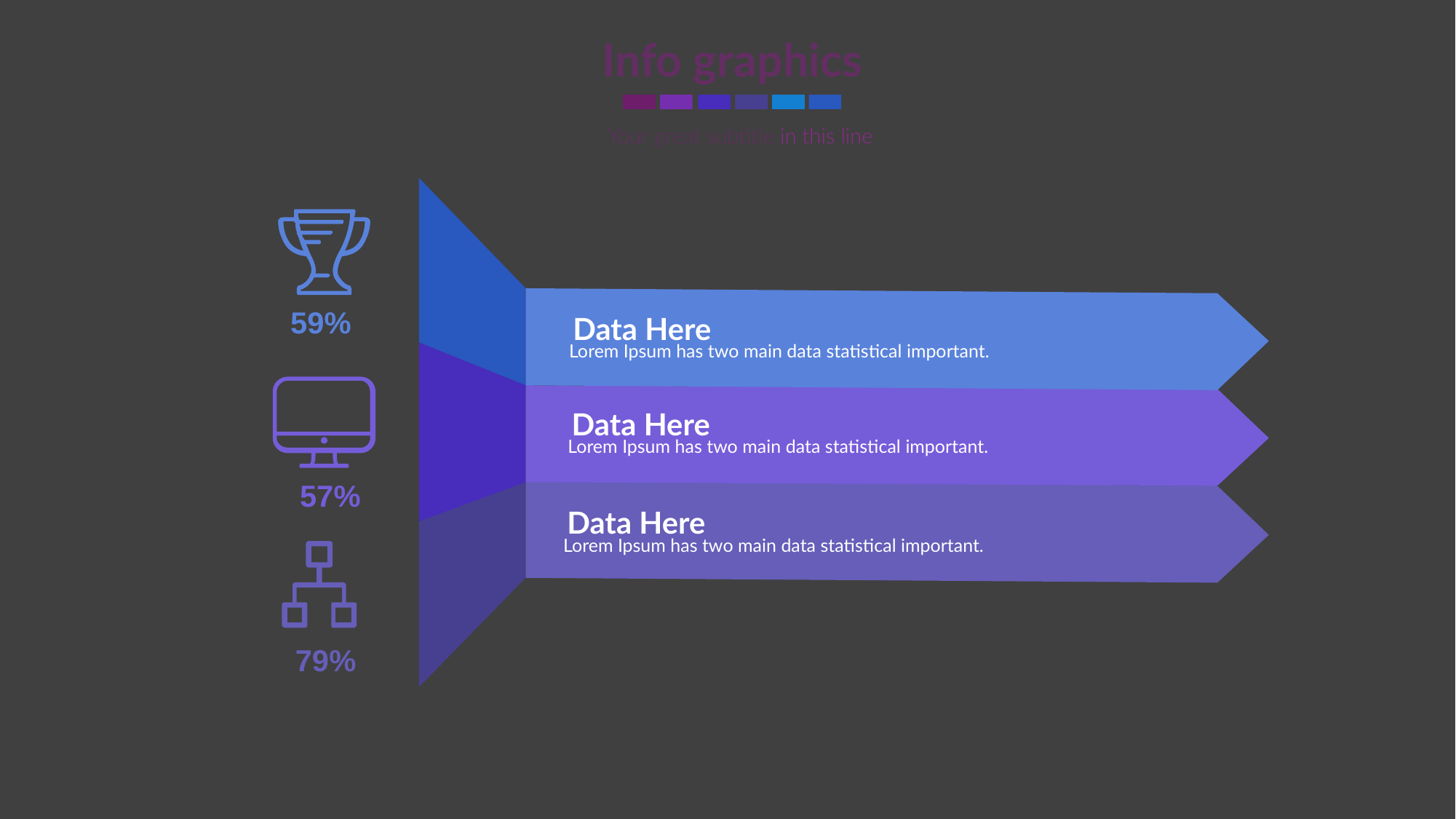

Info graphics
Your great subtitle in this line

59%
Data Here
Lorem Ipsum has two main data statistical important.

Data Here
Lorem Ipsum has two main data statistical important.
57%
Data Here
Lorem Ipsum has two main data statistical important.

79%